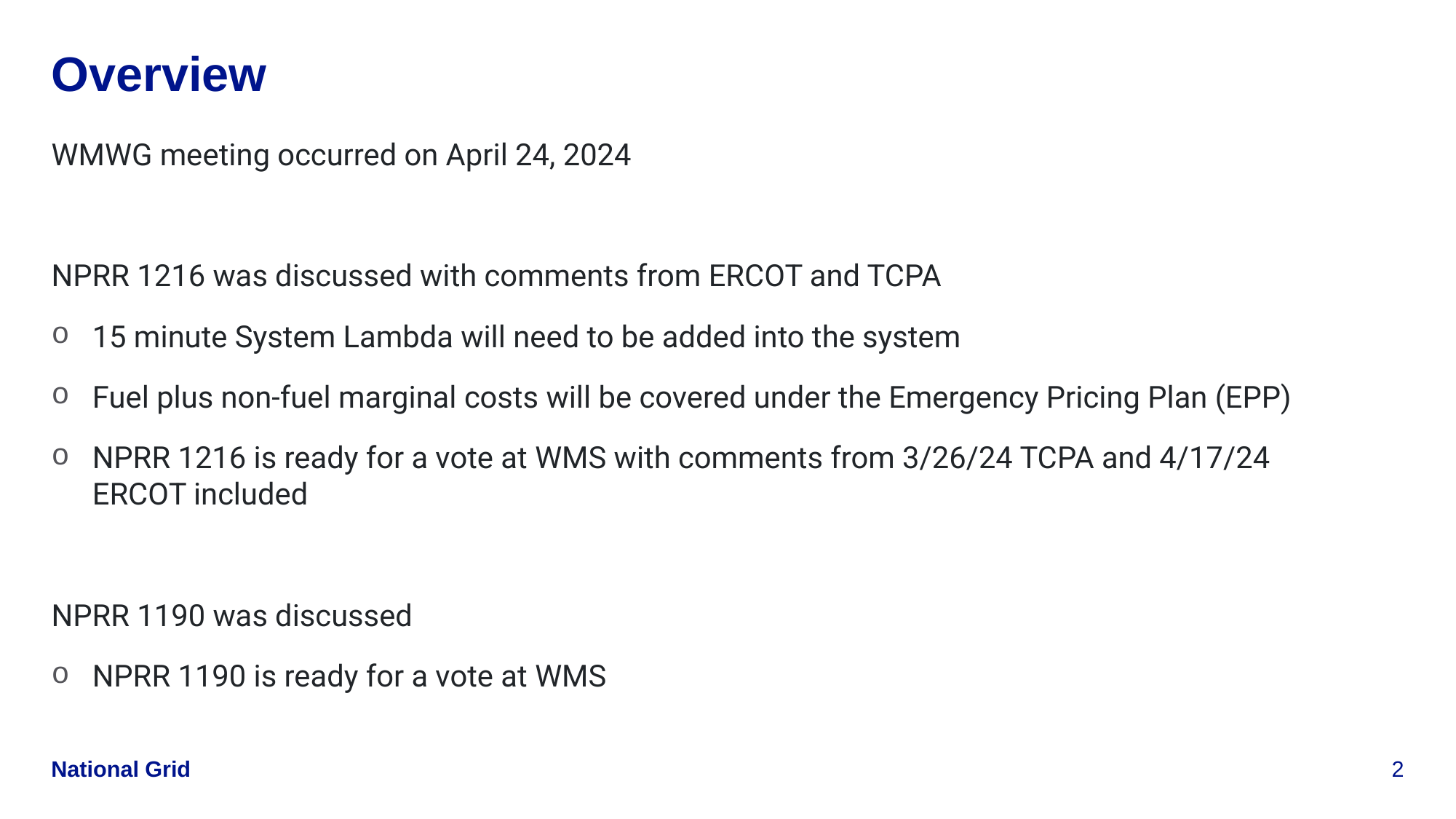

# Overview
WMWG meeting occurred on April 24, 2024

NPRR 1216 was discussed with comments from ERCOT and TCPA
15 minute System Lambda will need to be added into the system
Fuel plus non-fuel marginal costs will be covered under the Emergency Pricing Plan (EPP)
NPRR 1216 is ready for a vote at WMS with comments from 3/26/24 TCPA and 4/17/24 ERCOT included

NPRR 1190 was discussed
NPRR 1190 is ready for a vote at WMS